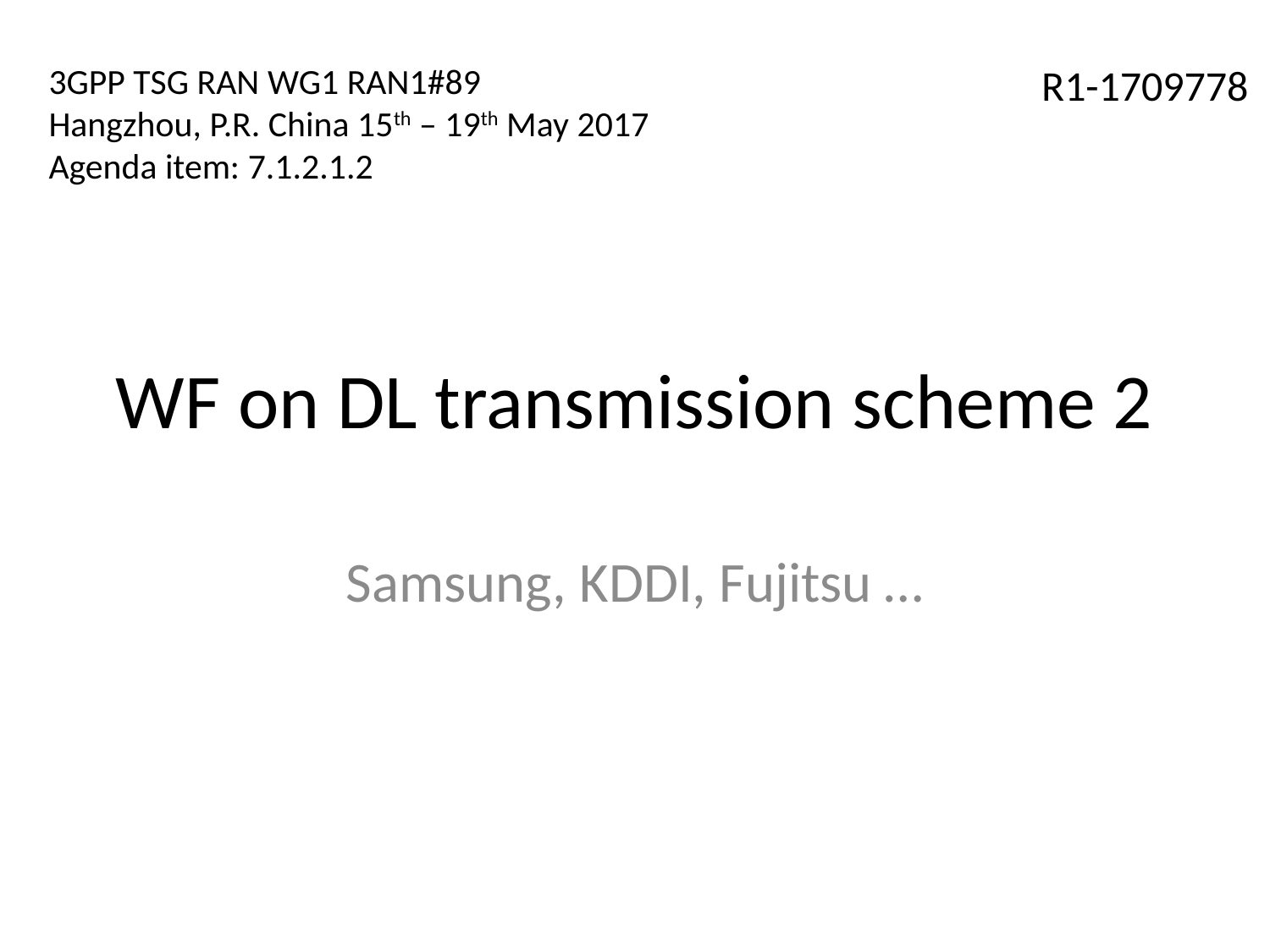

3GPP TSG RAN WG1 RAN1#89
Hangzhou, P.R. China 15th – 19th May 2017
Agenda item: 7.1.2.1.2
R1-1709778
# WF on DL transmission scheme 2
Samsung, KDDI, Fujitsu …